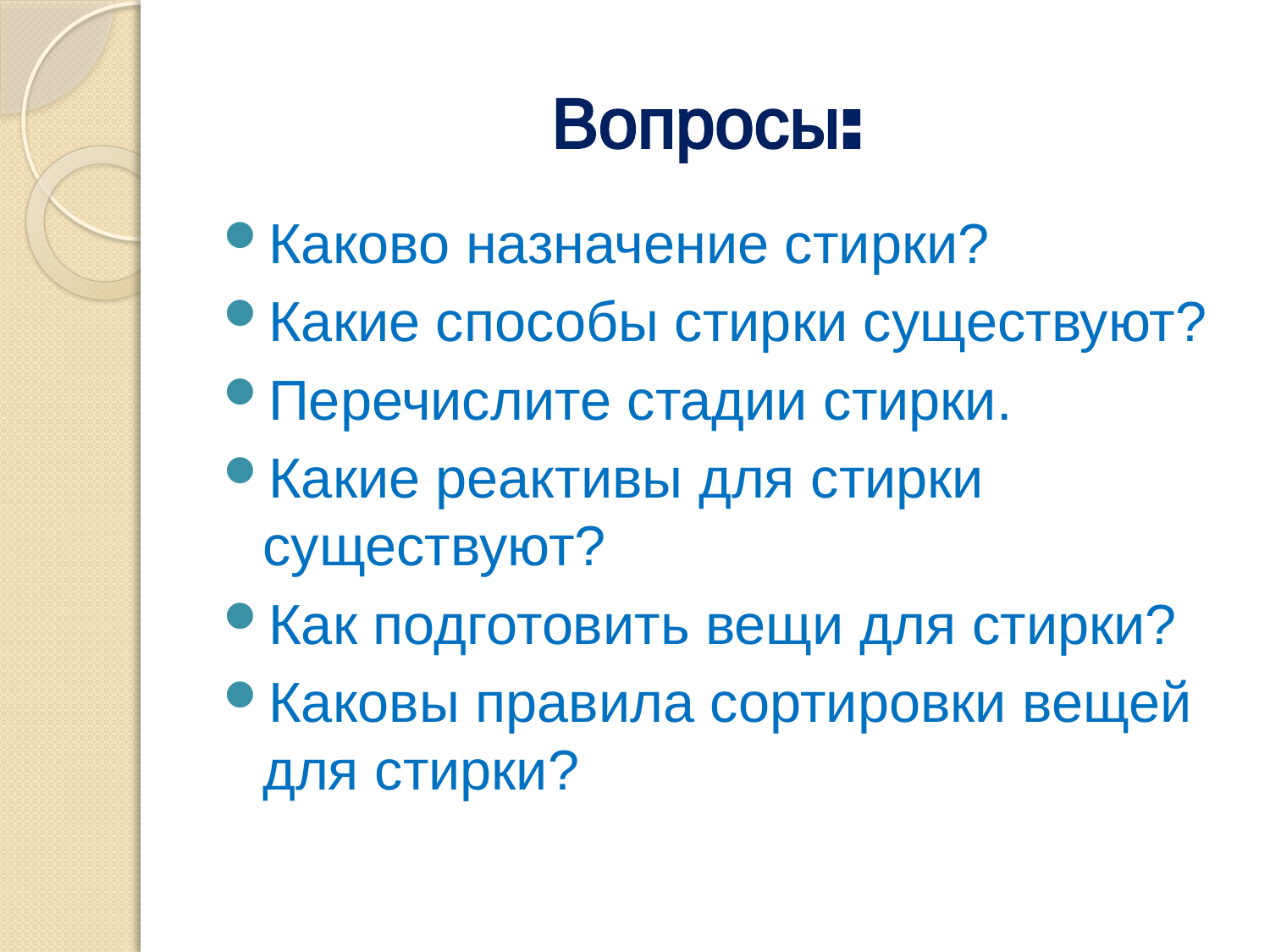

# Вопросы:
Каково назначение стирки?
Какие способы стирки существуют?
Перечислите стадии стирки.
Какие реактивы для стирки существуют?
Как подготовить вещи для стирки?
Каковы правила сортировки вещей для стирки?